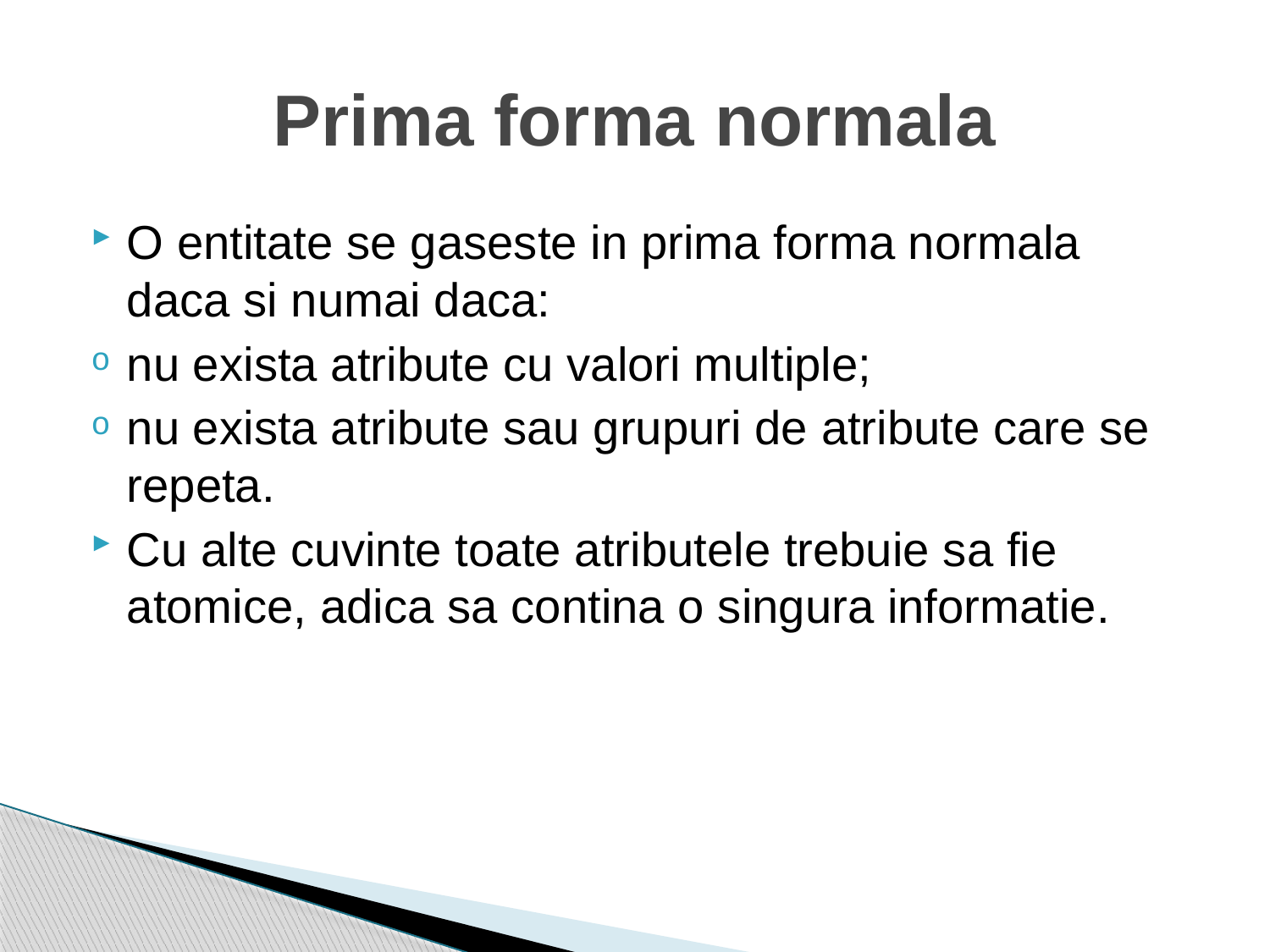

# Prima forma normala
O entitate se gaseste in prima forma normala daca si numai daca:
nu exista atribute cu valori multiple;
nu exista atribute sau grupuri de atribute care se repeta.
Cu alte cuvinte toate atributele trebuie sa fie atomice, adica sa contina o singura informatie.